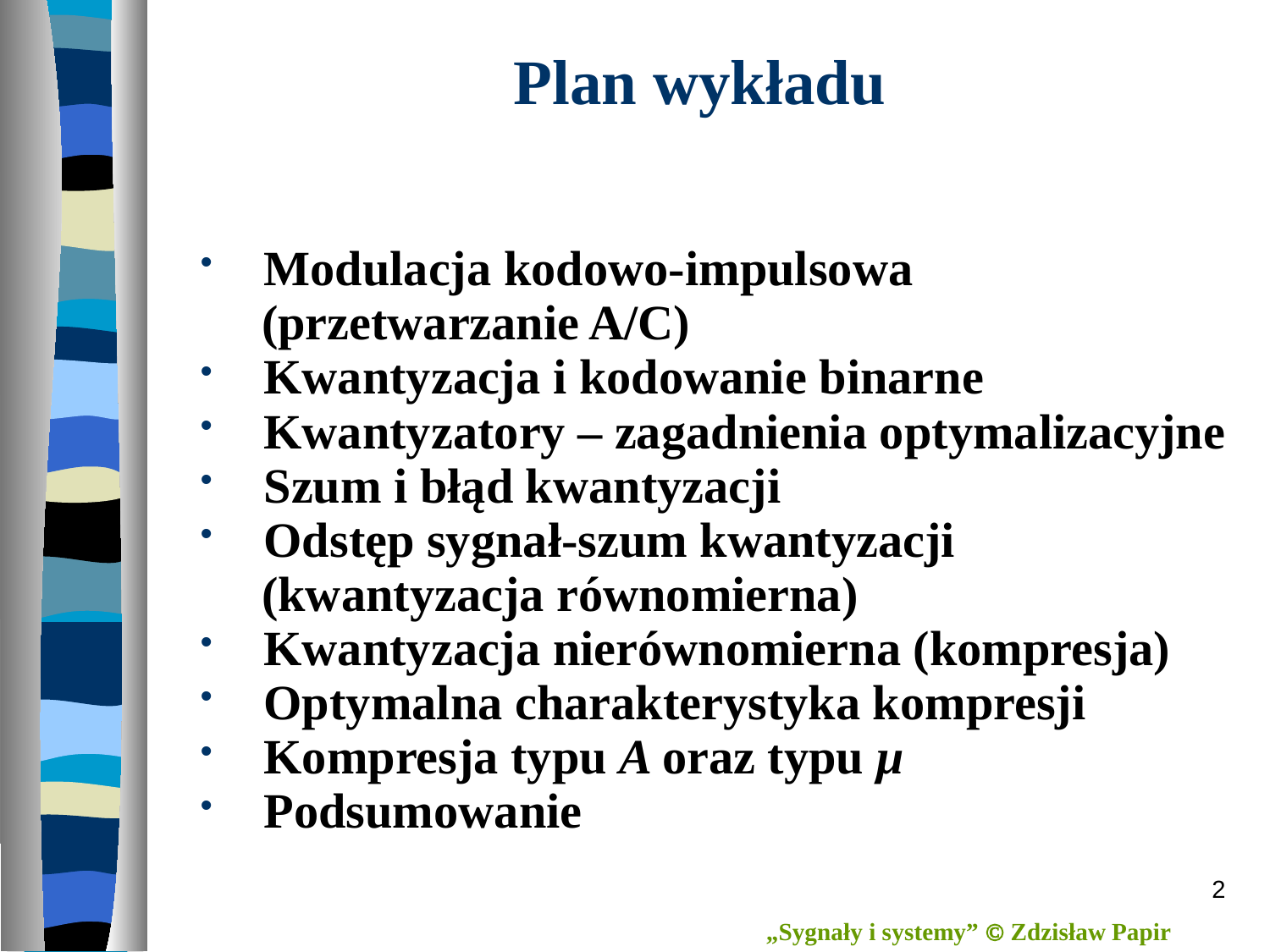

# Plan wykładu

Modulacja kodowo-impulsowa
     (przetwarzanie A/C)
Kwantyzacja i kodowanie binarne
Kwantyzatory – zagadnienia optymalizacyjne
Szum i błąd kwantyzacji
Odstęp sygnał-szum kwantyzacji
     (kwantyzacja równomierna)
Kwantyzacja nierównomierna (kompresja)
Optymalna charakterystyka kompresji
Kompresja typu A oraz typu µ
Podsumowanie
2
„Sygnały i systemy” © Zdzisław Papir